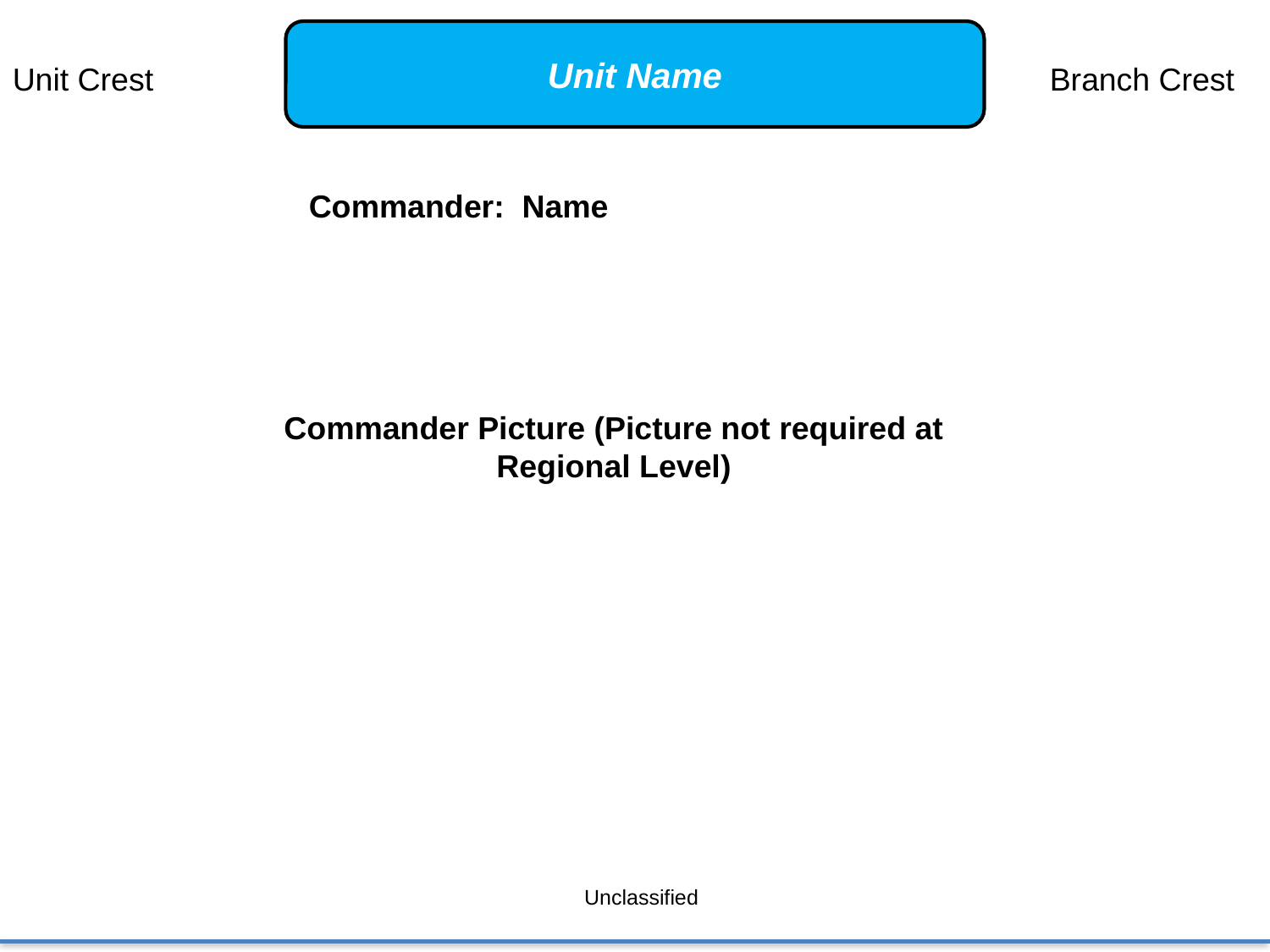

Unit Name
Unit Crest
Branch Crest
Commander:  Name

Commander Picture (Picture not required at Regional Level)

Unclassified